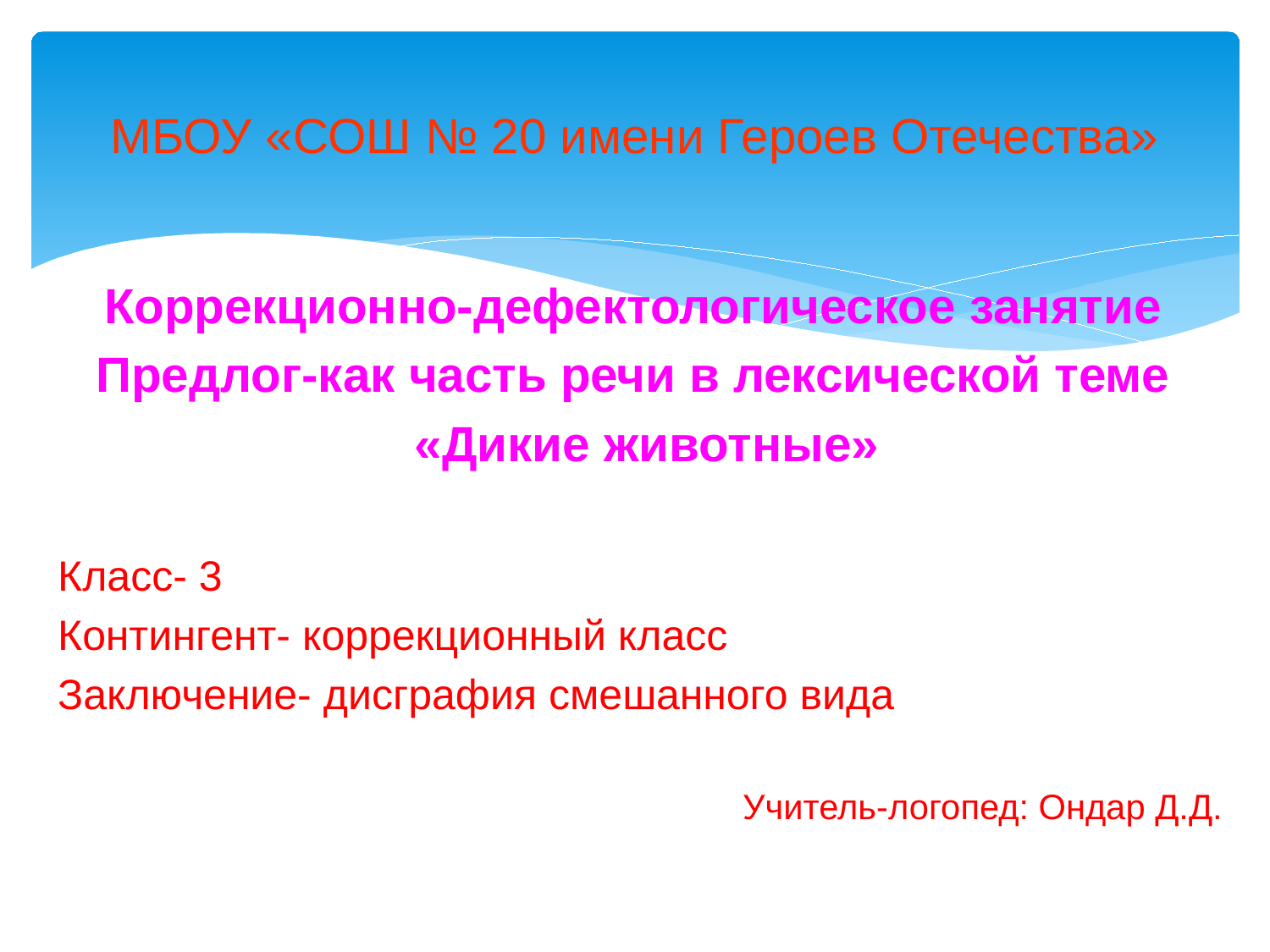

# МБОУ «СОШ № 20 имени Героев Отечества»
Коррекционно-дефектологическое занятие
Предлог-как часть речи в лексической теме
 «Дикие животные»

Класс- 3
Контингент- коррекционный класс
Заключение- дисграфия смешанного вида

Учитель-логопед: Ондар Д.Д.